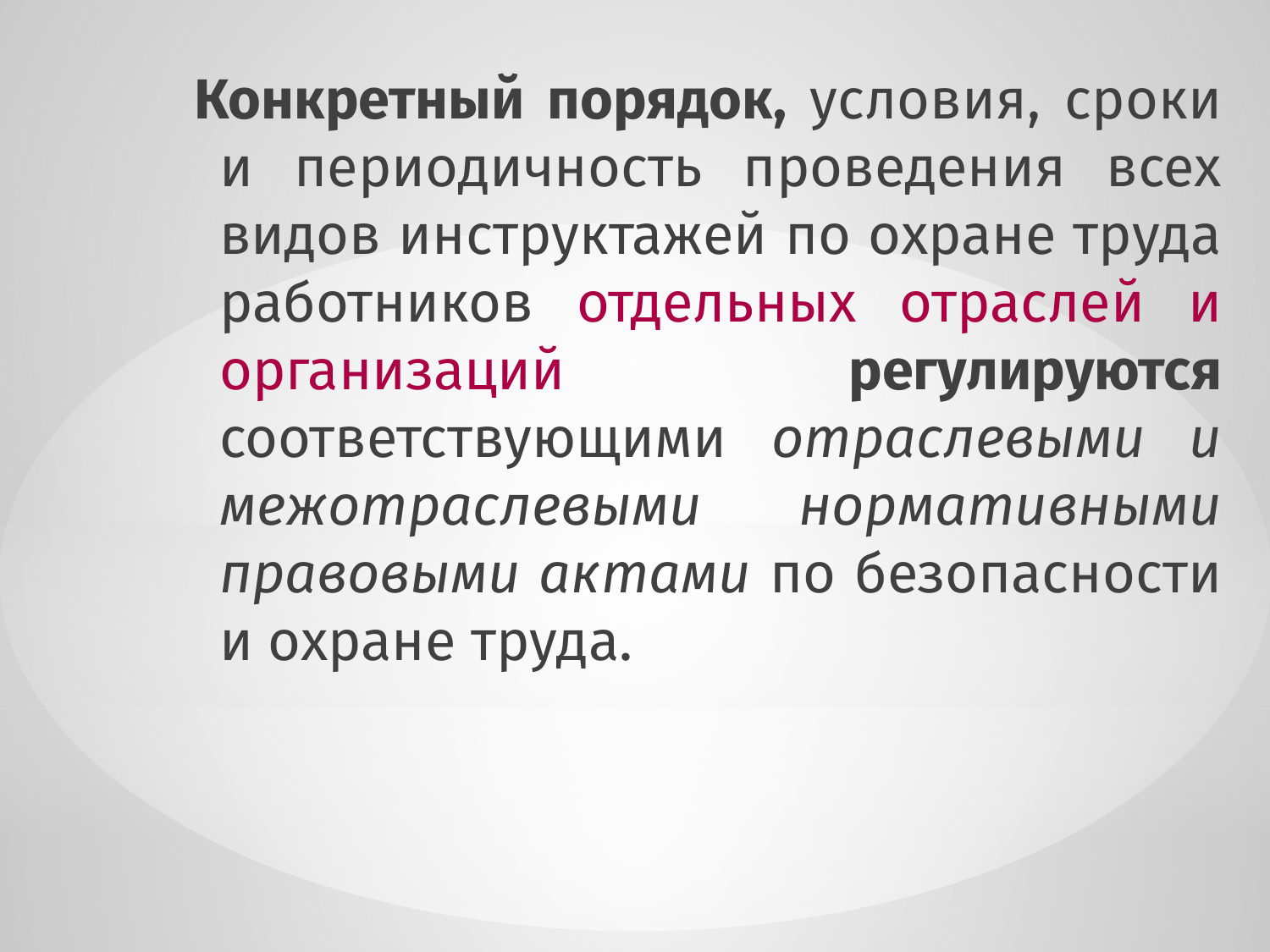

Конкретный порядок, условия, сроки и периодичность проведения всех видов инструктажей по охране труда работников отдельных отраслей и организаций регулируются соответствующими отраслевыми и межотраслевыми нормативными правовыми актами по безопасности и охране труда.